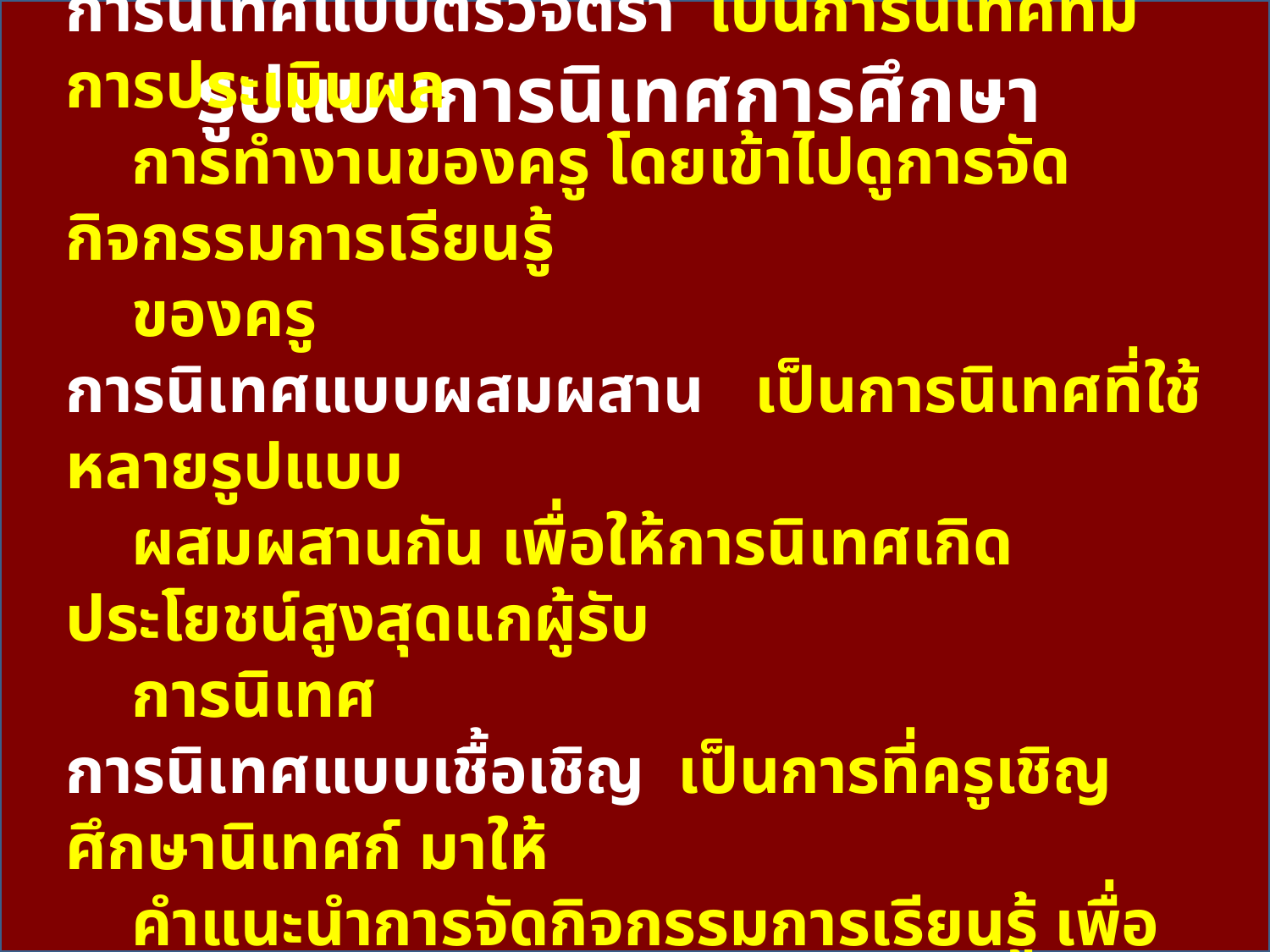

รูปแบบการนิเทศการศึกษา

การนิเทศแบบตรวจตรา  เป็นการนิเทศที่มีการประเมินผล
    การทำงานของครู โดยเข้าไปดูการจัดกิจกรรมการเรียนรู้
    ของครู
การนิเทศแบบผสมผสาน   เป็นการนิเทศที่ใช้หลายรูปแบบ
    ผสมผสานกัน เพื่อให้การนิเทศเกิดประโยชน์สูงสุดแกผู้รับ
    การนิเทศ
การนิเทศแบบเชื้อเชิญ  เป็นการที่ครูเชิญศึกษานิเทศก์ มาให้
    คำแนะนำการจัดกิจกรรมการเรียนรู้ เพื่อพัฒนางานให้มี
    ประสิทธิภาพมากขึ้น